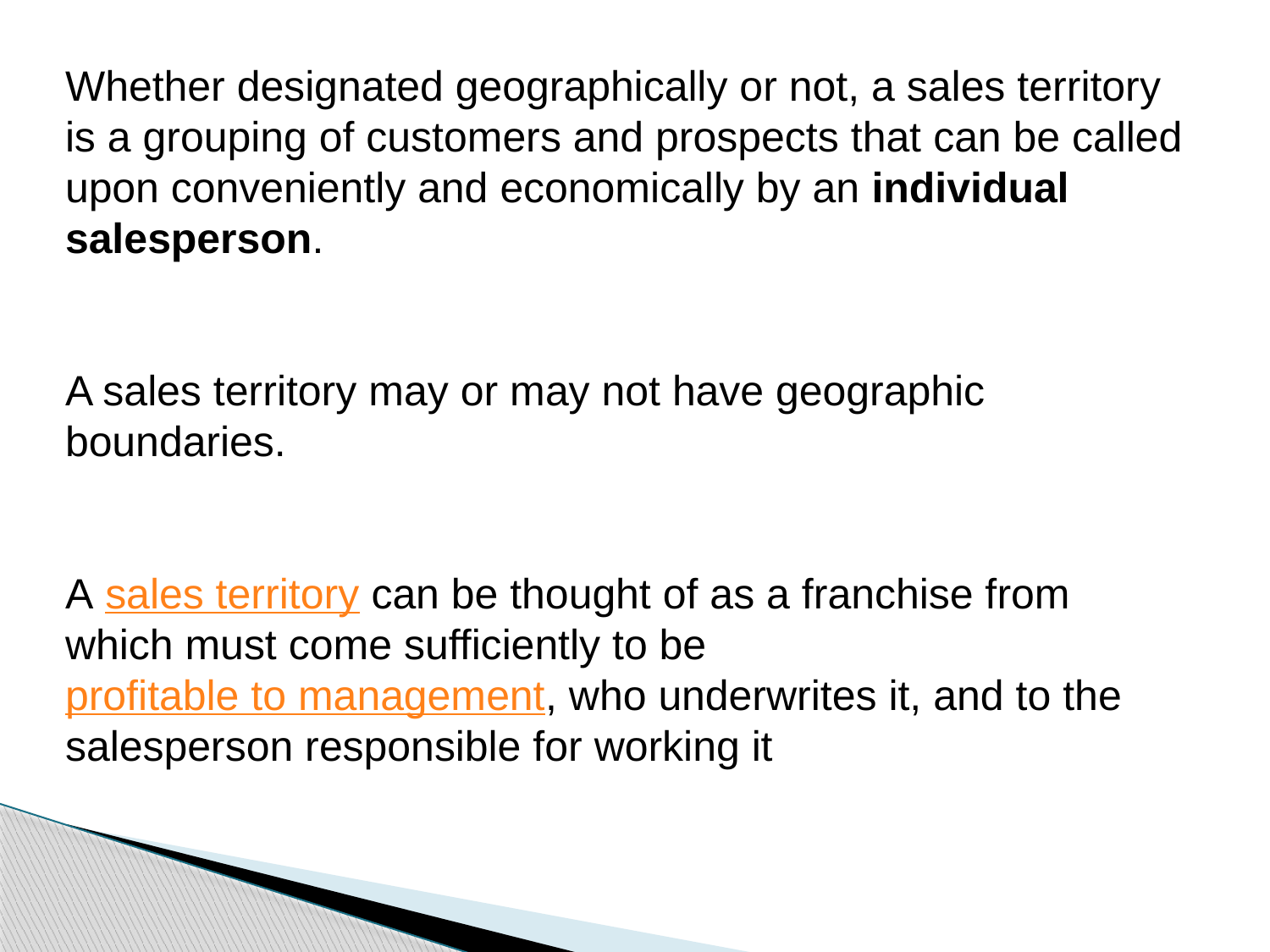

Whether designated geographically or not, a sales territory is a grouping of customers and prospects that can be called upon conveniently and economically by an individual salesperson.

A sales territory may or may not have geographic boundaries.

A sales territory can be thought of as a franchise from which must come sufficiently to be profitable to management, who underwrites it, and to the salesperson responsible for working it